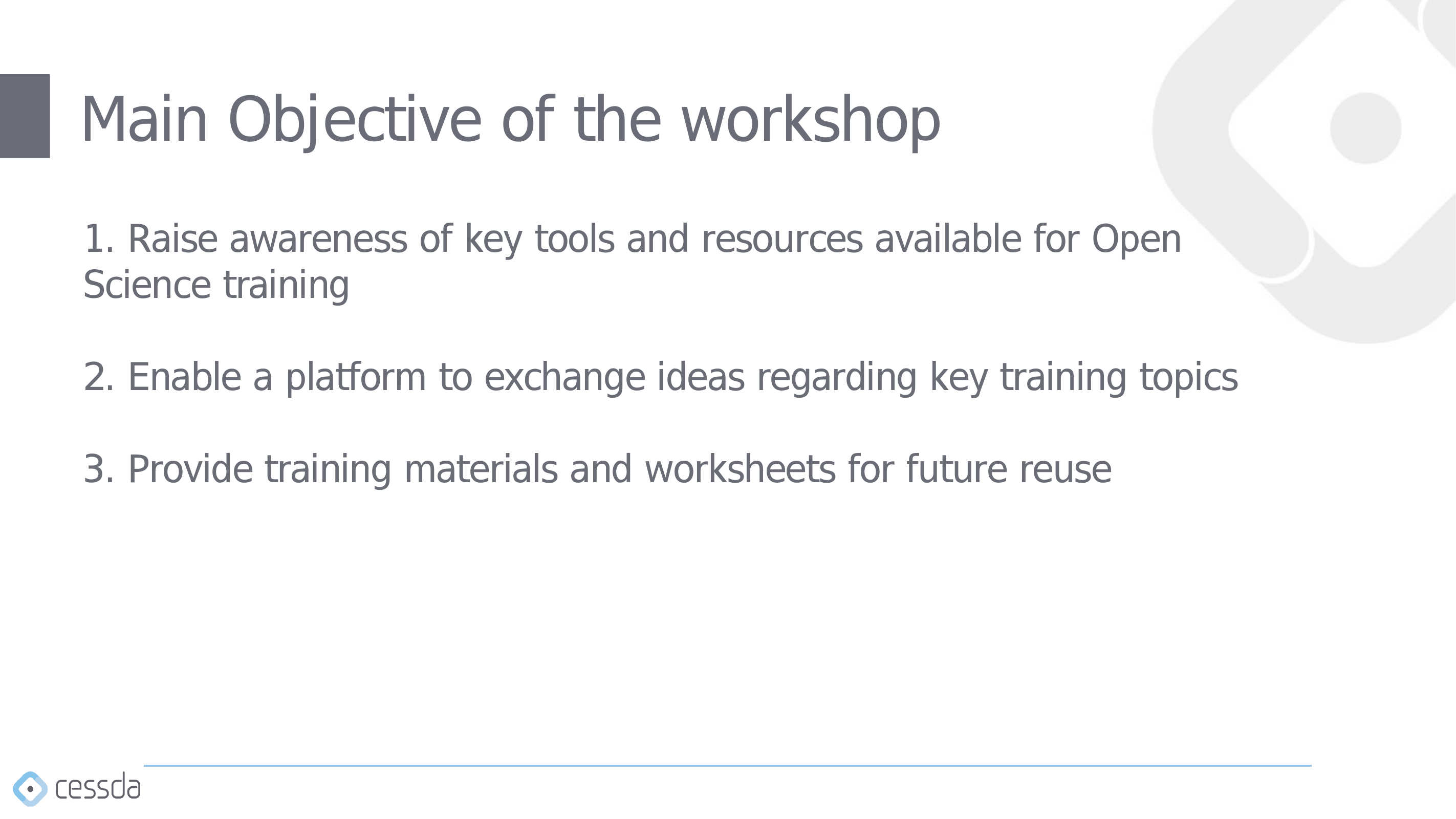

# Main Objective of the workshop
1. Raise awareness of key tools and resources available for Open Science training

2. Enable a platform to exchange ideas regarding key training topics

3. Provide training materials and worksheets for future reuse